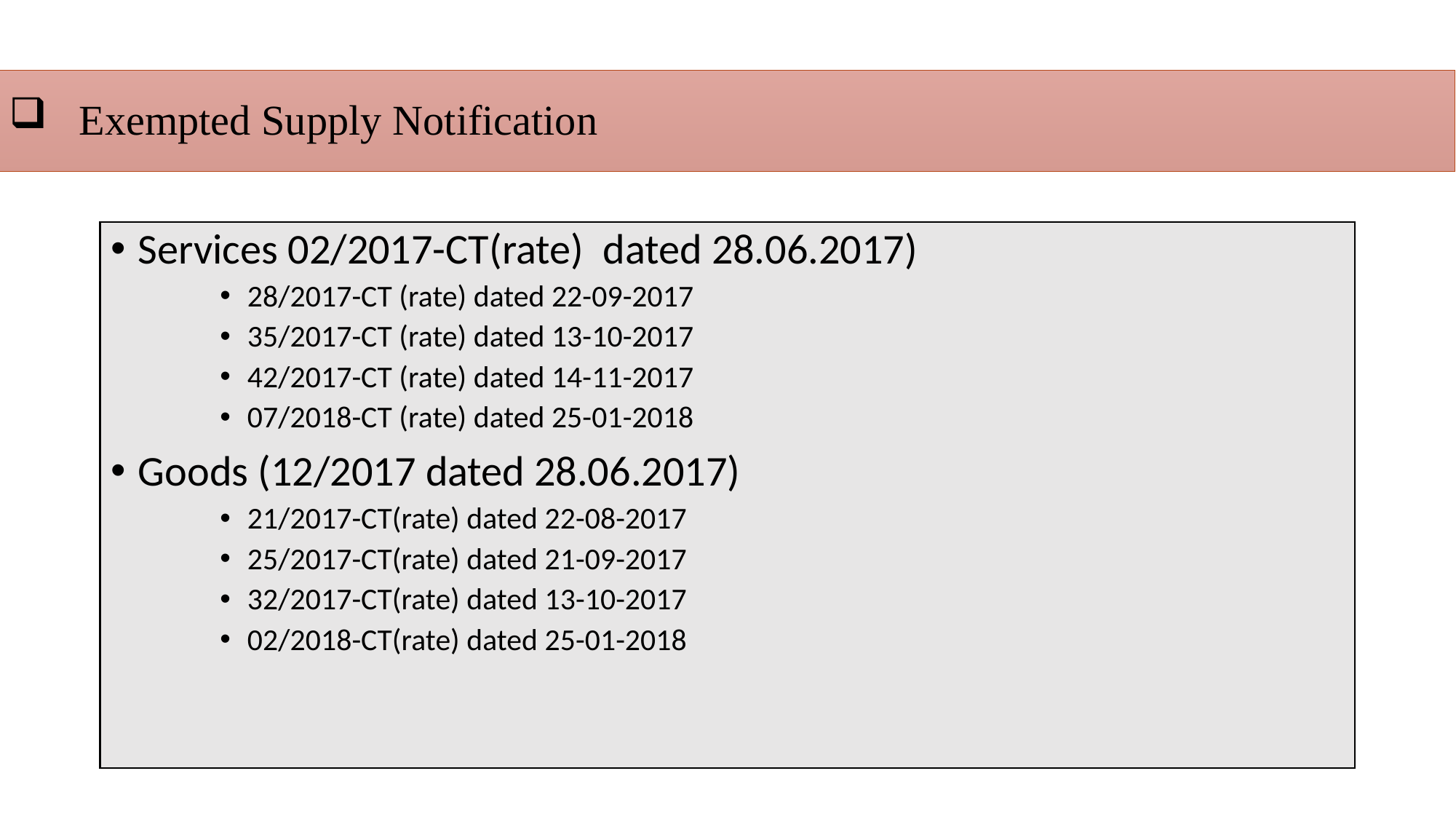

# Exempted Supply Notification
Services 02/2017-CT(rate)  dated 28.06.2017)
28/2017-CT (rate) dated 22-09-2017
35/2017-CT (rate) dated 13-10-2017
42/2017-CT (rate) dated 14-11-2017
07/2018-CT (rate) dated 25-01-2018
Goods (12/2017 dated 28.06.2017)
21/2017-CT(rate) dated 22-08-2017
25/2017-CT(rate) dated 21-09-2017
32/2017-CT(rate) dated 13-10-2017
02/2018-CT(rate) dated 25-01-2018